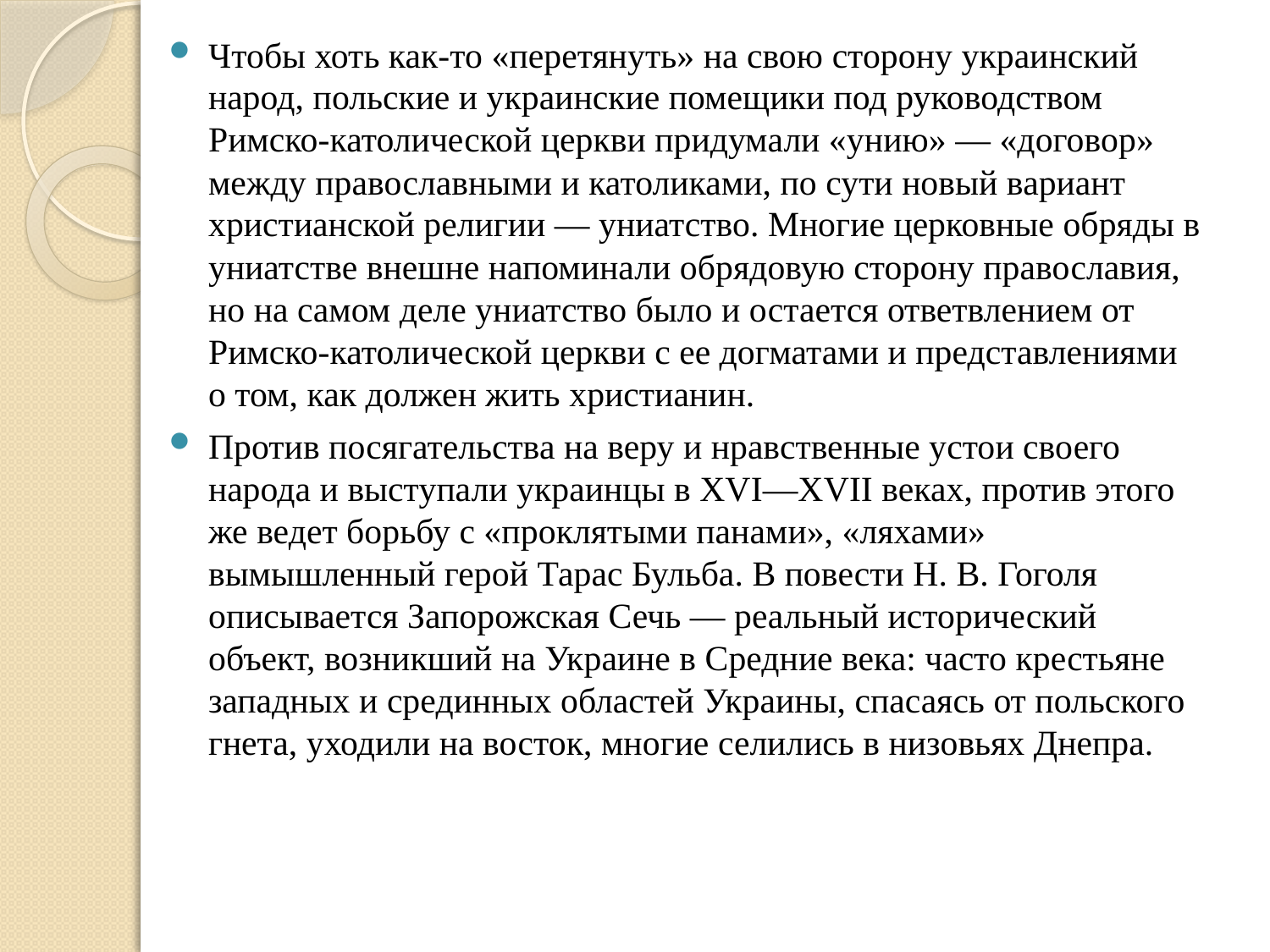

Чтобы хоть как-то «перетянуть» на свою сторону украинский народ, польские и украинские помещики под руководством Римско-католической церкви придумали «унию» — «договор» между православными и католиками, по сути новый вариант христианской религии — униатство. Многие церковные обряды в униатстве внешне напоминали обрядовую сторону православия, но на самом деле униатство было и остается ответвлением от Римско-католической церкви с ее догматами и представлениями о том, как должен жить христианин.
Против посягательства на веру и нравственные устои своего народа и выступали украинцы в XVI—XVII веках, против этого же ведет борьбу с «проклятыми панами», «ляхами» вымышленный герой Тарас Бульба. В повести Н. В. Гоголя описывается Запорожская Сечь — реальный исторический объект, возникший на Украине в Средние века: часто крестьяне западных и срединных областей Украины, спасаясь от польского гнета, уходили на восток, многие селились в низовьях Днепра.